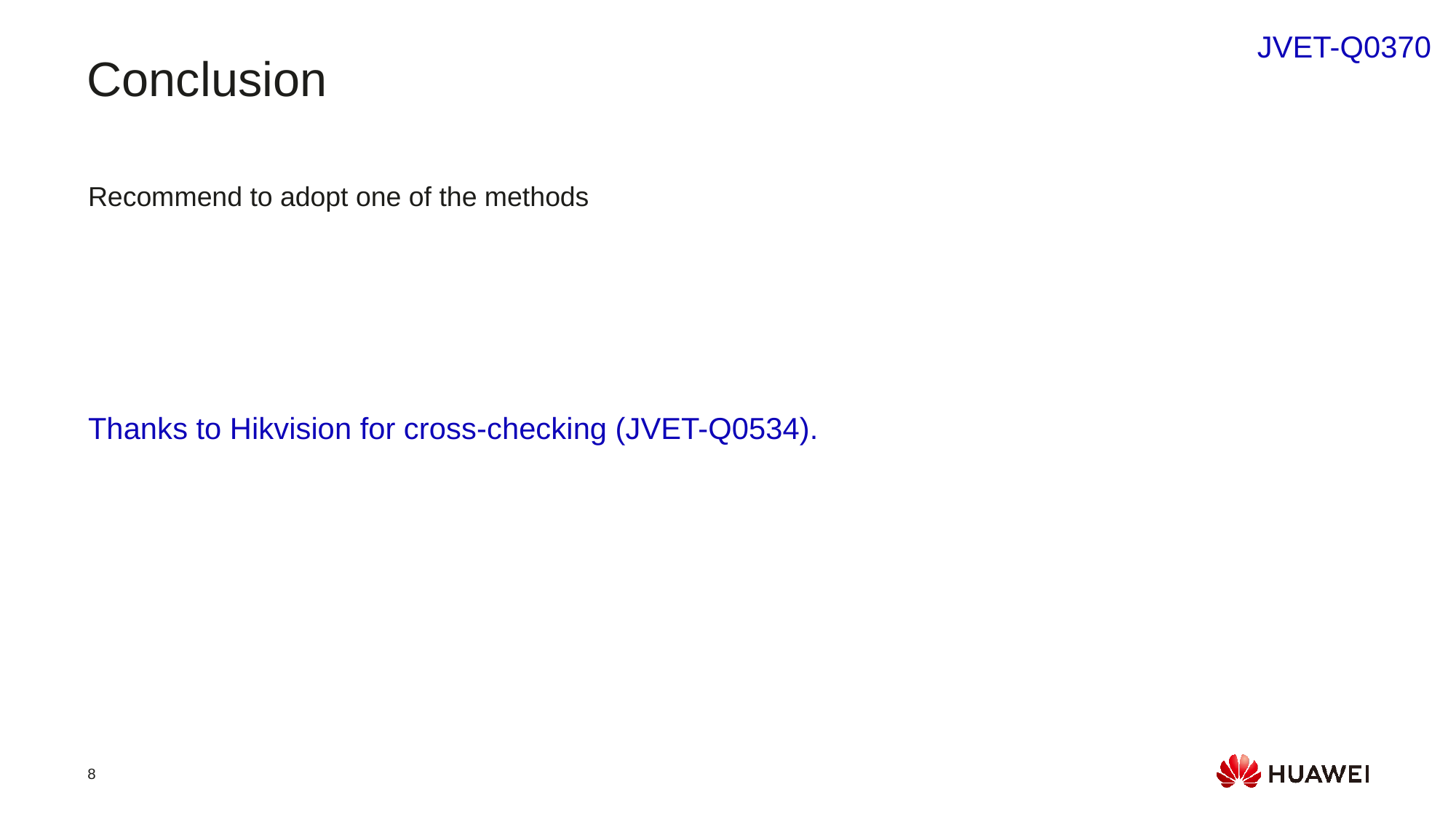

JVET-Q0370
Conclusion
Recommend to adopt one of the methods

Thanks to Hikvision for cross-checking (JVET-Q0534).